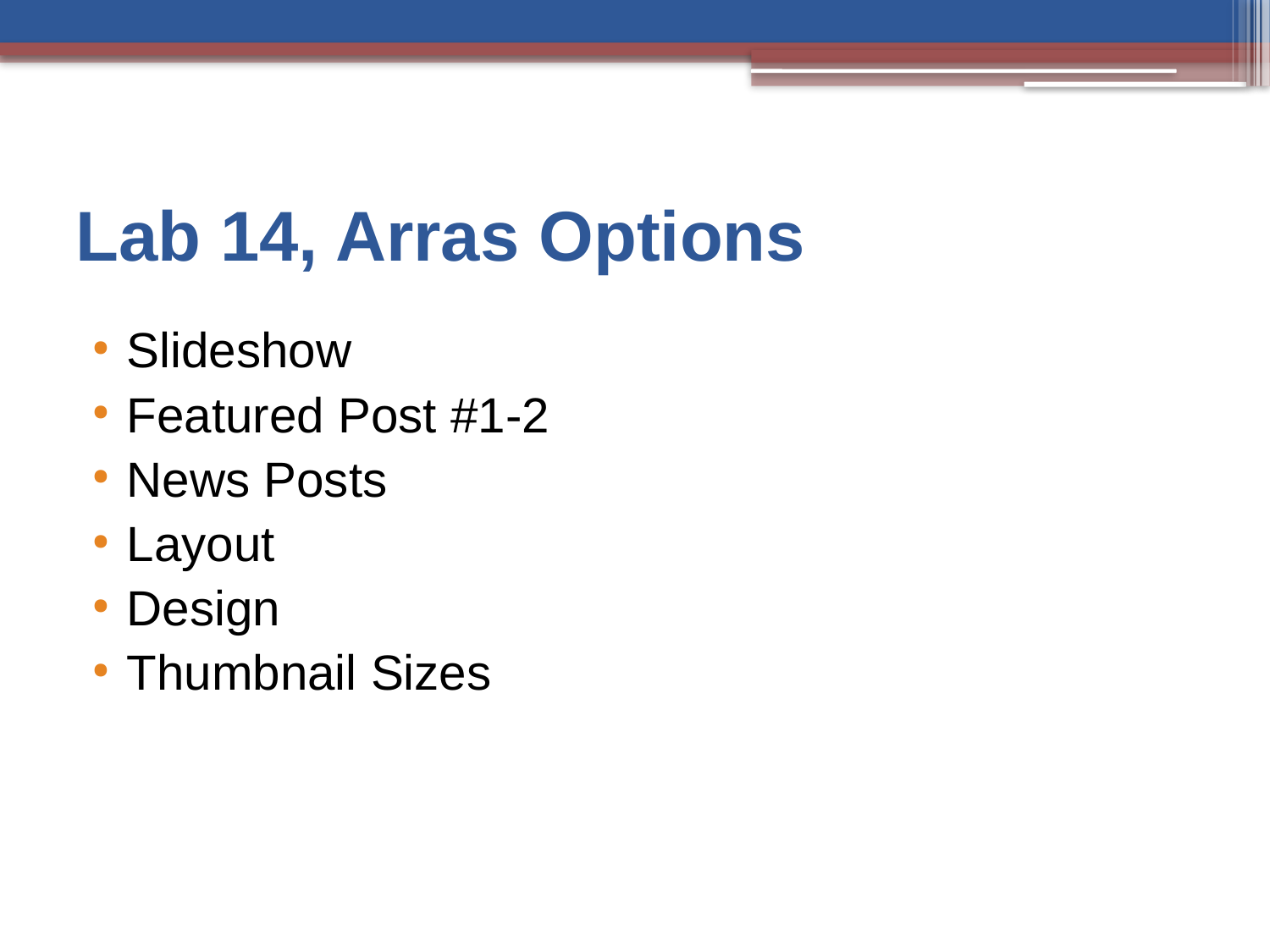

# Lab 14, Arras Options
Slideshow
Featured Post #1-2
News Posts
Layout
Design
Thumbnail Sizes